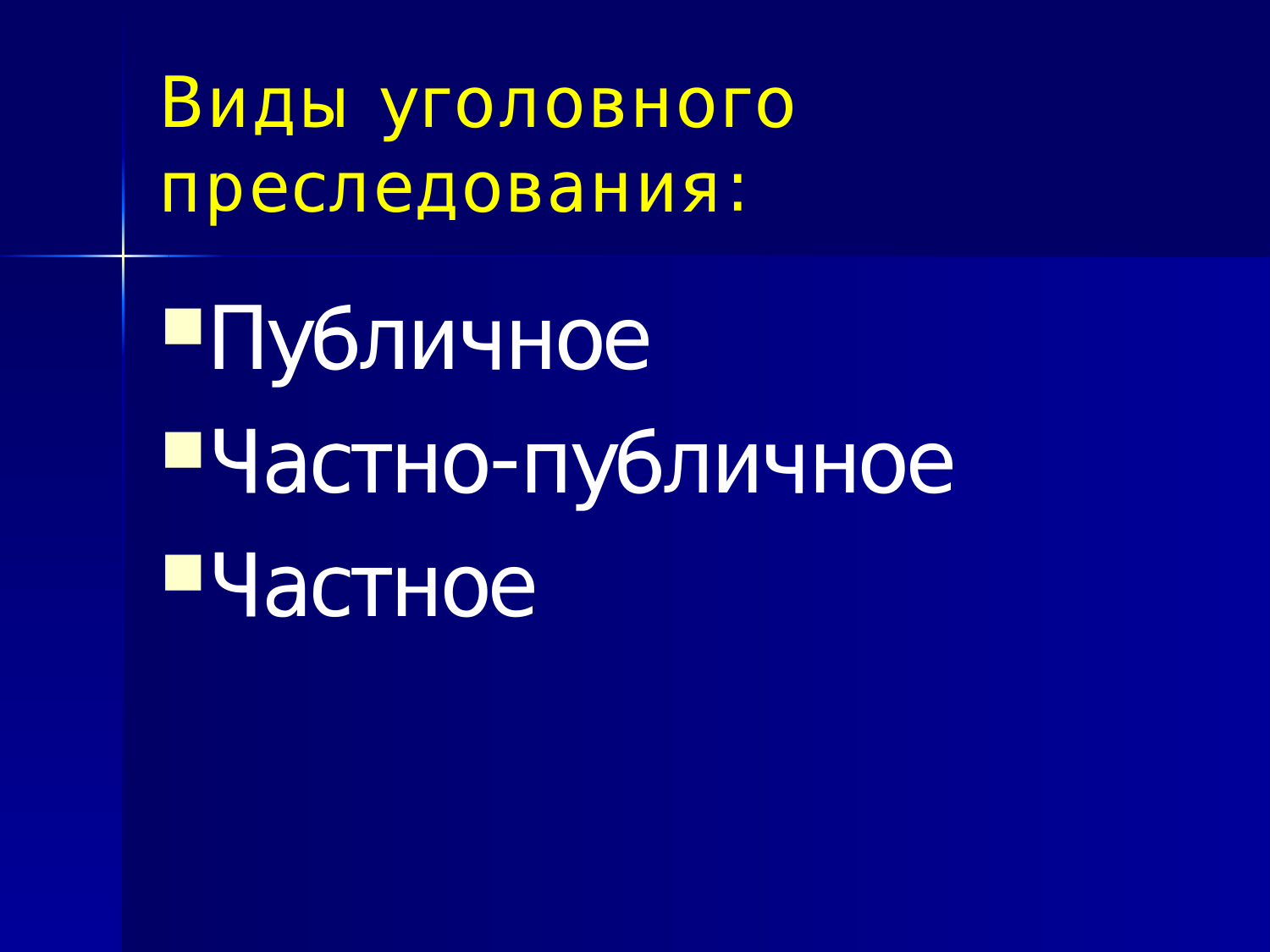

# Виды уголовного преследования:
Публичное
Частно-публичное
Частное